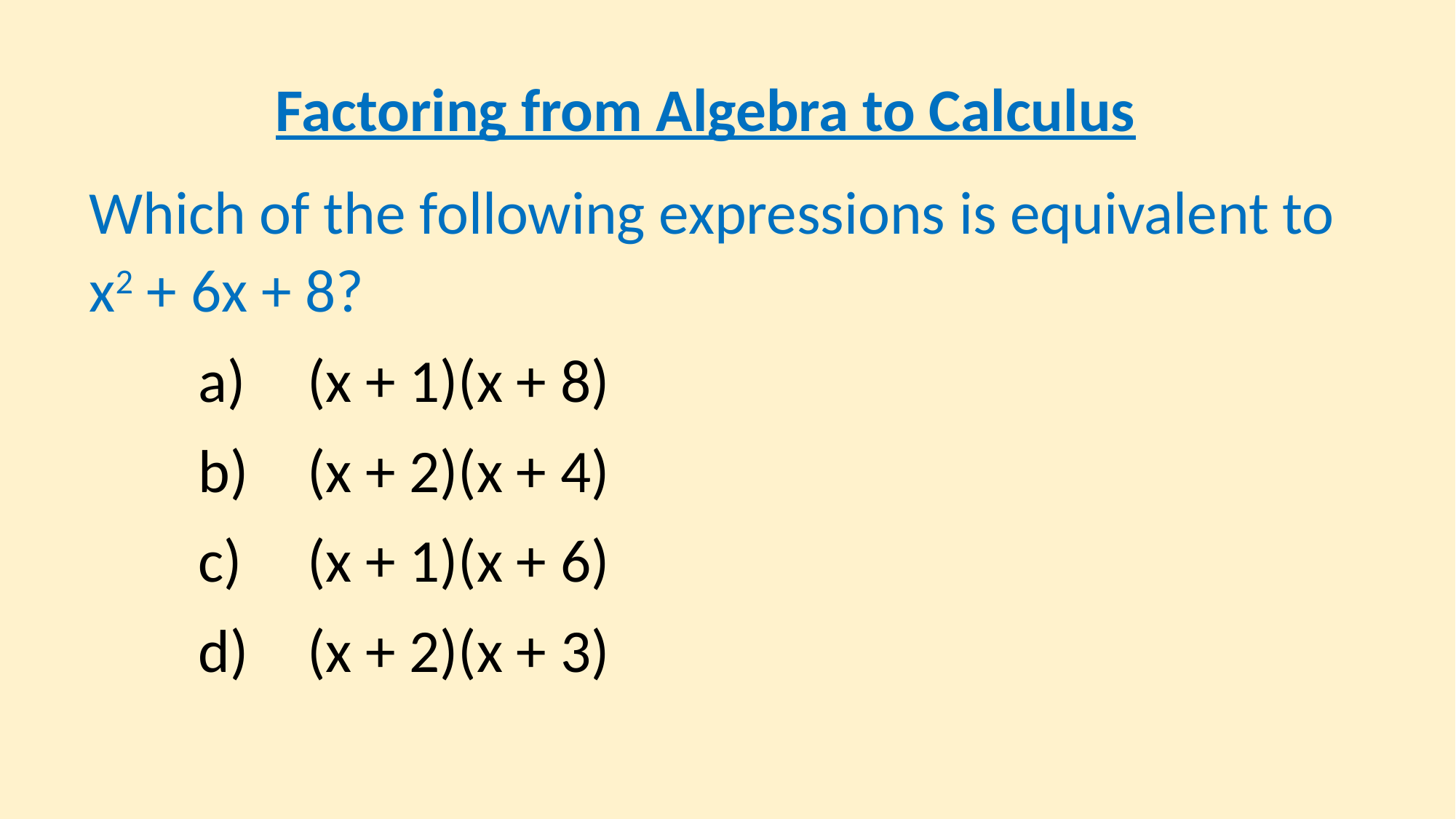

Factoring from Algebra to Calculus
Which of the following expressions is equivalent to x2 + 6x + 8?
	a)	(x + 1)(x + 8)
	b)	(x + 2)(x + 4)
	c)	(x + 1)(x + 6)
	d)	(x + 2)(x + 3)